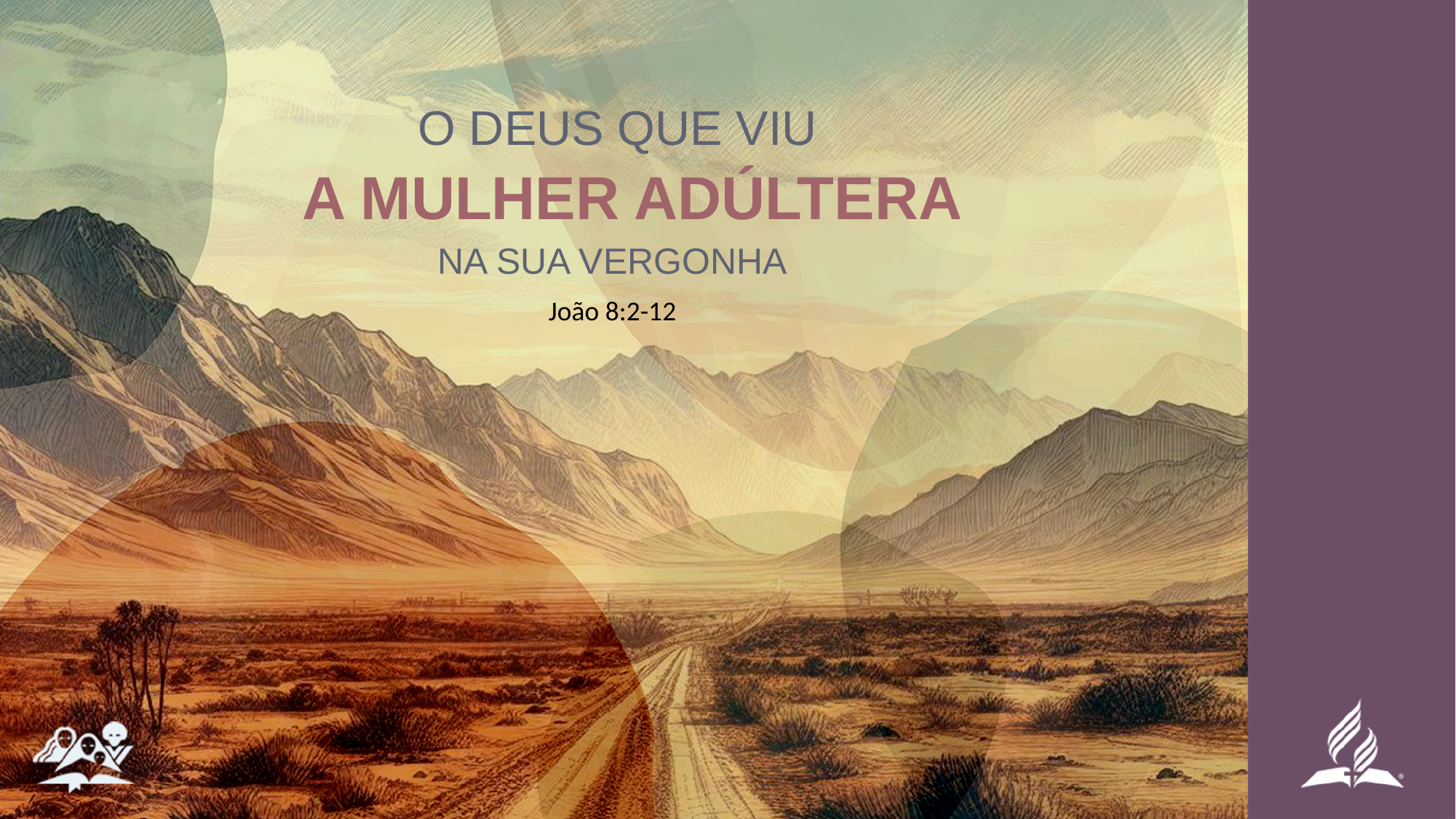

O DEUS QUE VIU
# A MULHER ADÚLTERA
NA SUA VERGONHA
João 8:2-12